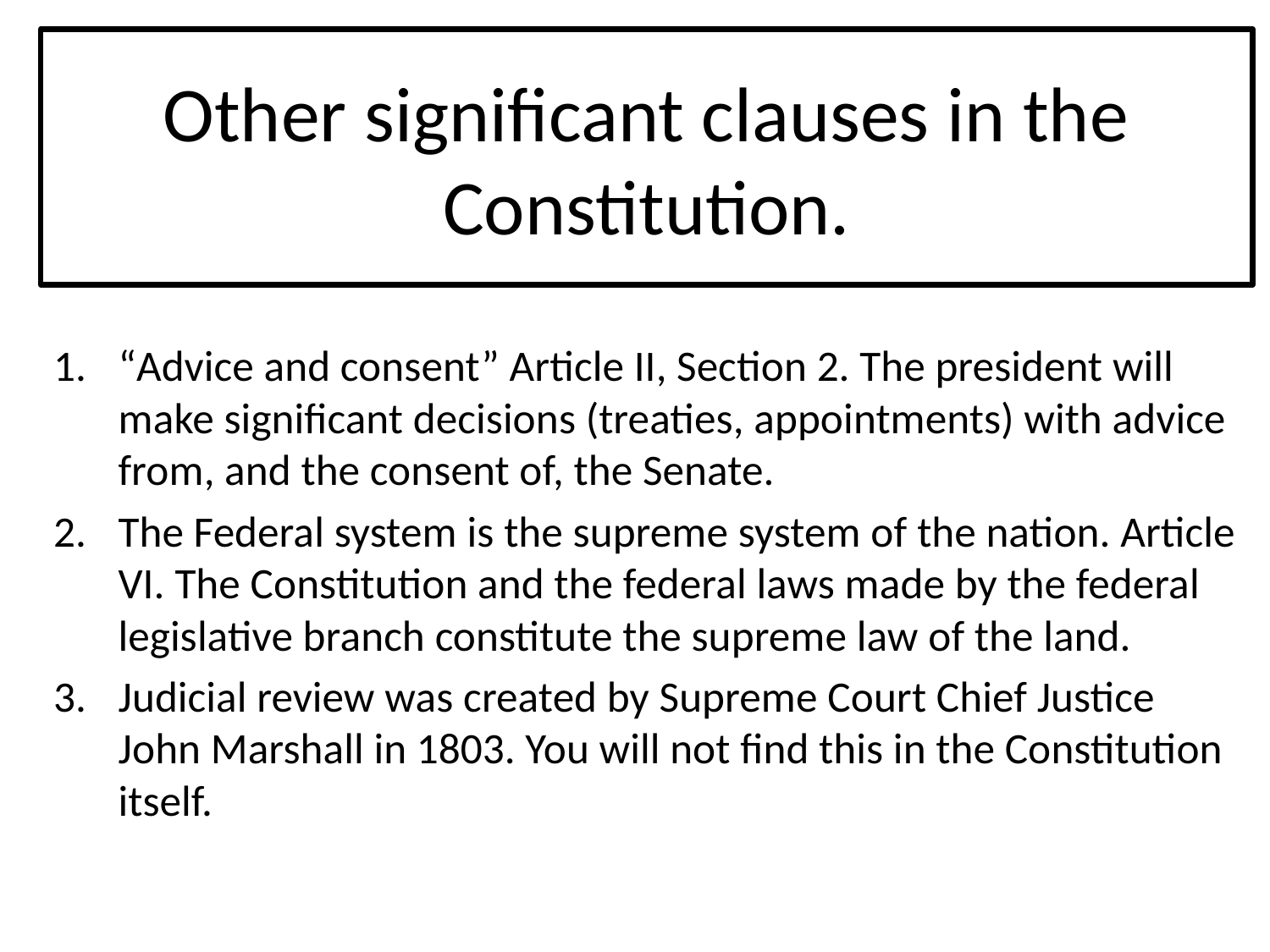

# Other significant clauses in the Constitution.
“Advice and consent” Article II, Section 2. The president will make significant decisions (treaties, appointments) with advice from, and the consent of, the Senate.
The Federal system is the supreme system of the nation. Article VI. The Constitution and the federal laws made by the federal legislative branch constitute the supreme law of the land.
Judicial review was created by Supreme Court Chief Justice John Marshall in 1803. You will not find this in the Constitution itself.